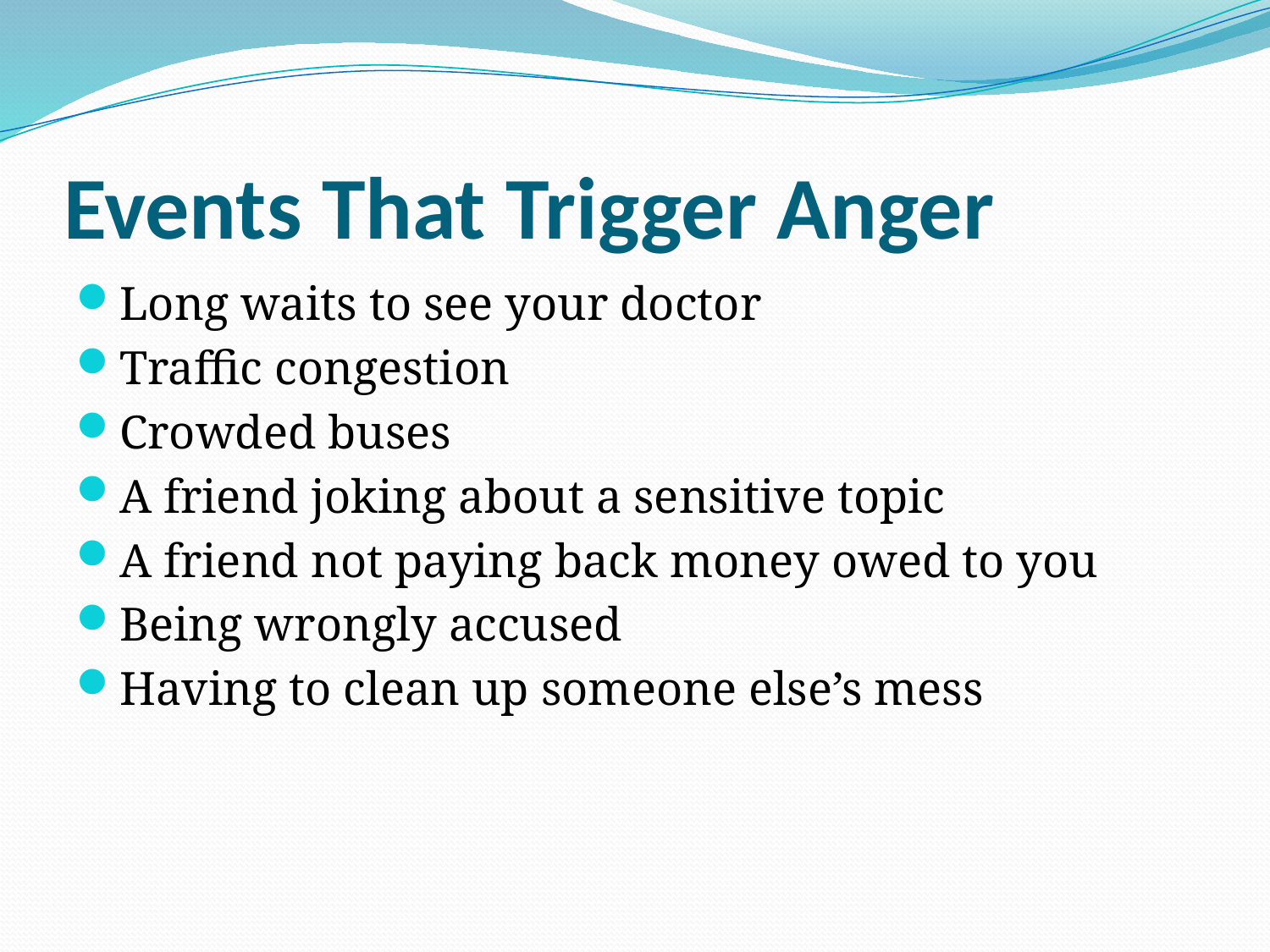

# Events That Trigger Anger
Long waits to see your doctor
Traffic congestion
Crowded buses
A friend joking about a sensitive topic
A friend not paying back money owed to you
Being wrongly accused
Having to clean up someone else’s mess